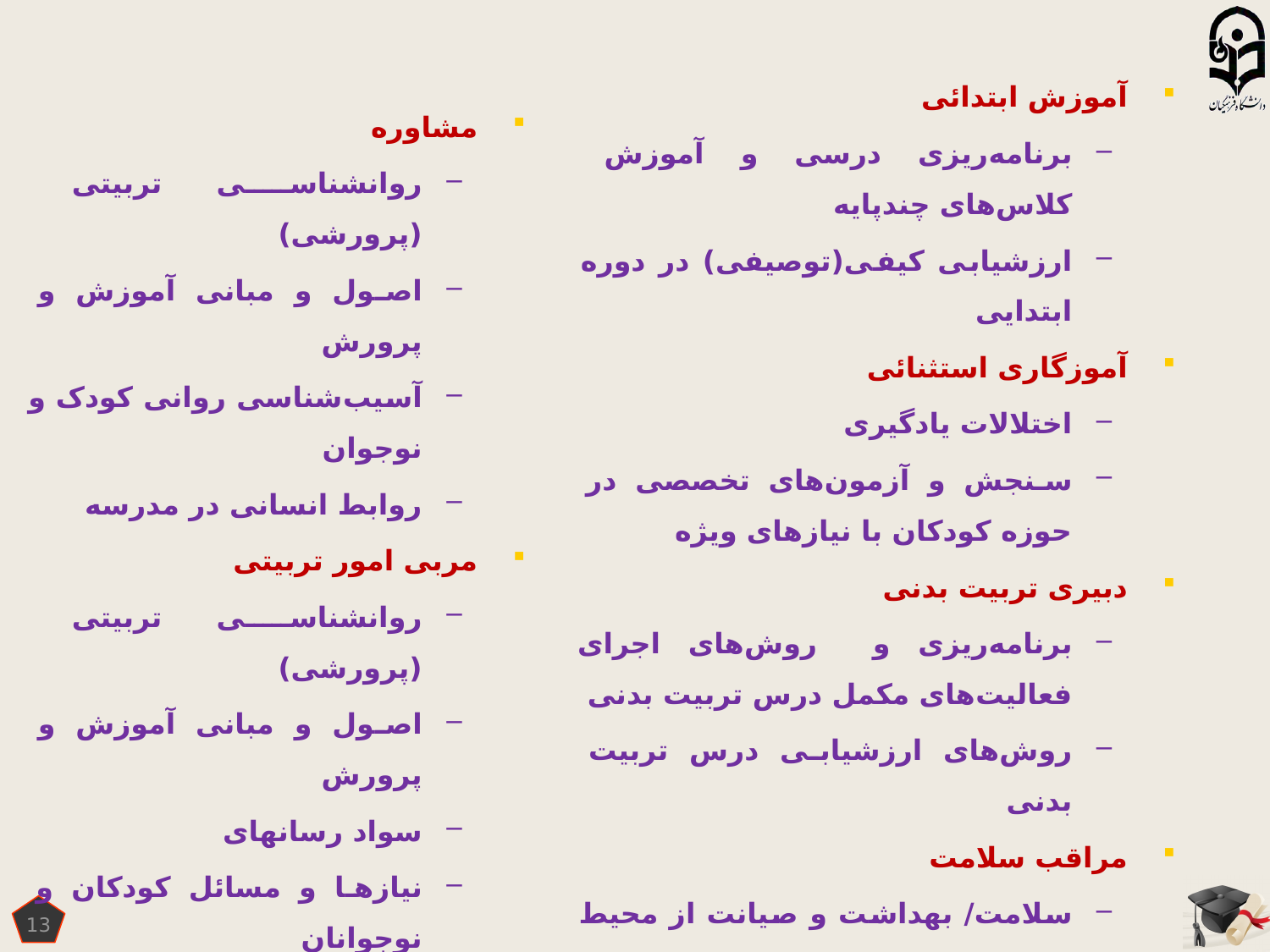

آموزش ابتدائی
برنامه‌ریزی درسی و آموزش کلاس‌های چندپایه
ارزشیابی کیفی(توصیفی) در دوره ابتدایی
آموزگاری استثنائی
اختلالات یادگیری
سنجش و آزمون‌های تخصصی در حوزه کودکان با نیازهای ویژه
دبیری تربیت بدنی
برنامه‌ریزی و  روش‌های اجرای فعالیت‌های مکمل درس تربیت بدنی
روش‌های ارزشیابی درس تربیت بدنی
مراقب سلامت
سلامت/ بهداشت و صیانت از محیط زیست
اصول و مبانی آموزش و پرورش
بهداشت خانواده
مشاوره
روانشناسی تربیتی (پرورشی)
اصول و مبانی آموزش و پرورش
آسیب‌شناسی روانی کودک و نوجوان
روابط انسانی در مدرسه
مربی امور تربیتی
روانشناسی تربیتی (پرورشی)
اصول و مبانی آموزش و پرورش
سواد رسانه­ای
نیازها و مسائل کودکان و نوجوانان
مجموعه رشته‌های دبیری  (14 رشته)
روانشناسی تربیتی (پرورشی)
ارزشیابی یادگیری